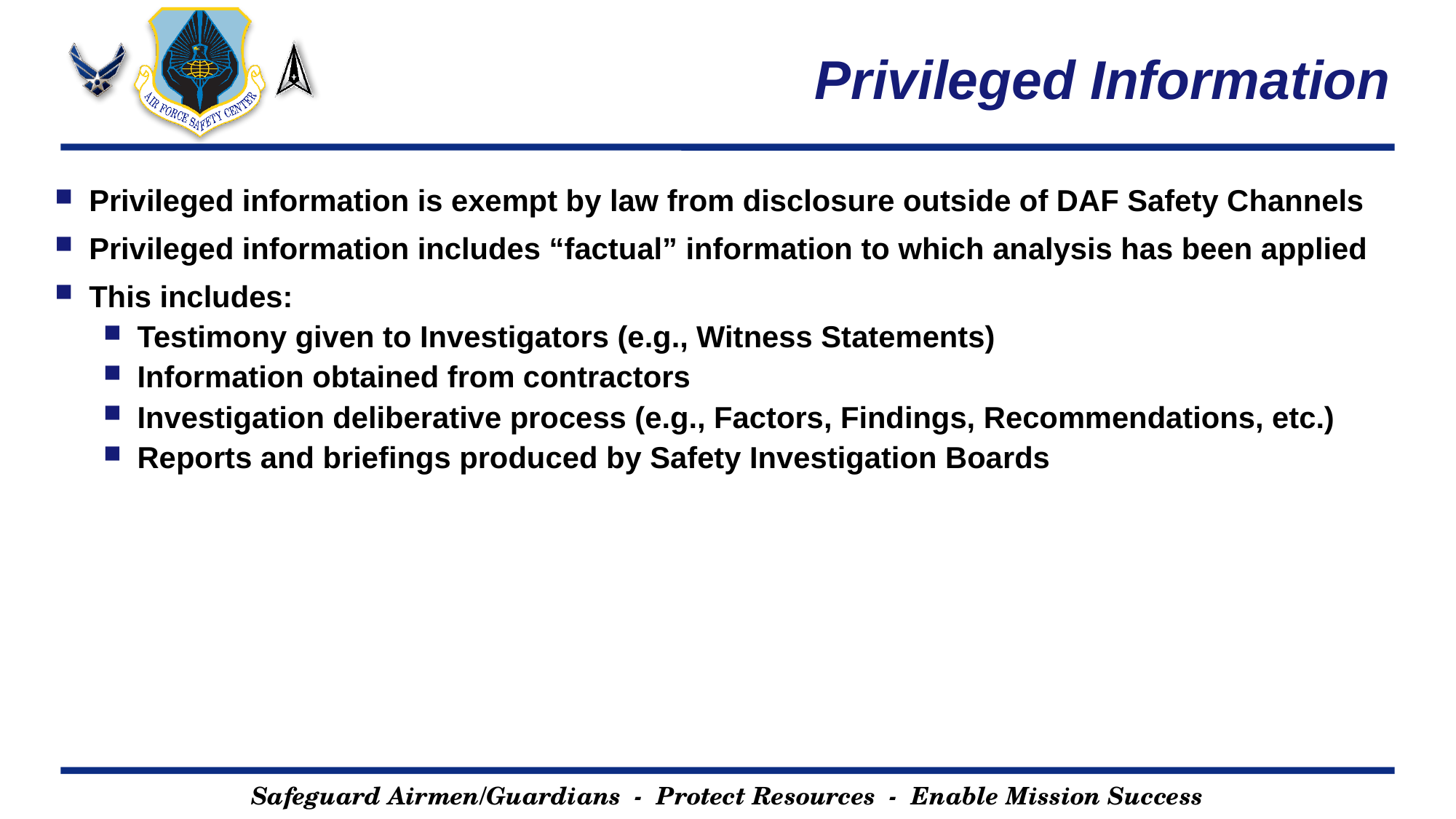

# Privileged Information
Privileged information is exempt by law from disclosure outside of DAF Safety Channels
Privileged information includes “factual” information to which analysis has been applied
This includes:
Testimony given to Investigators (e.g., Witness Statements)
Information obtained from contractors
Investigation deliberative process (e.g., Factors, Findings, Recommendations, etc.)
Reports and briefings produced by Safety Investigation Boards